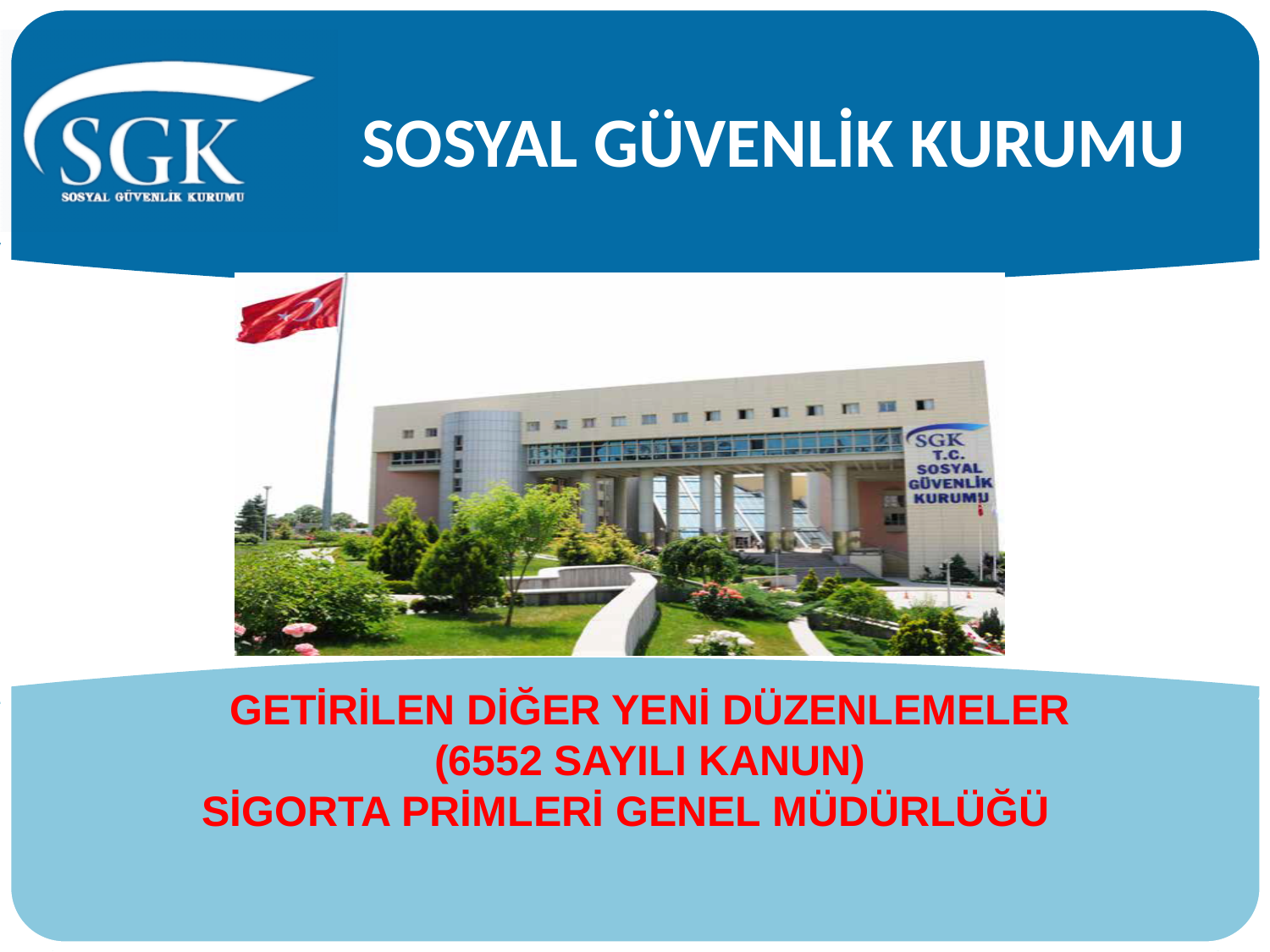

# SOSYAL GÜVENLİK KURUMU
GETİRİLEN DİĞER YENİ DÜZENLEMELER
(6552 SAYILI KANUN)
   SİGORTA PRİMLERİ GENEL MÜDÜRLÜĞÜ